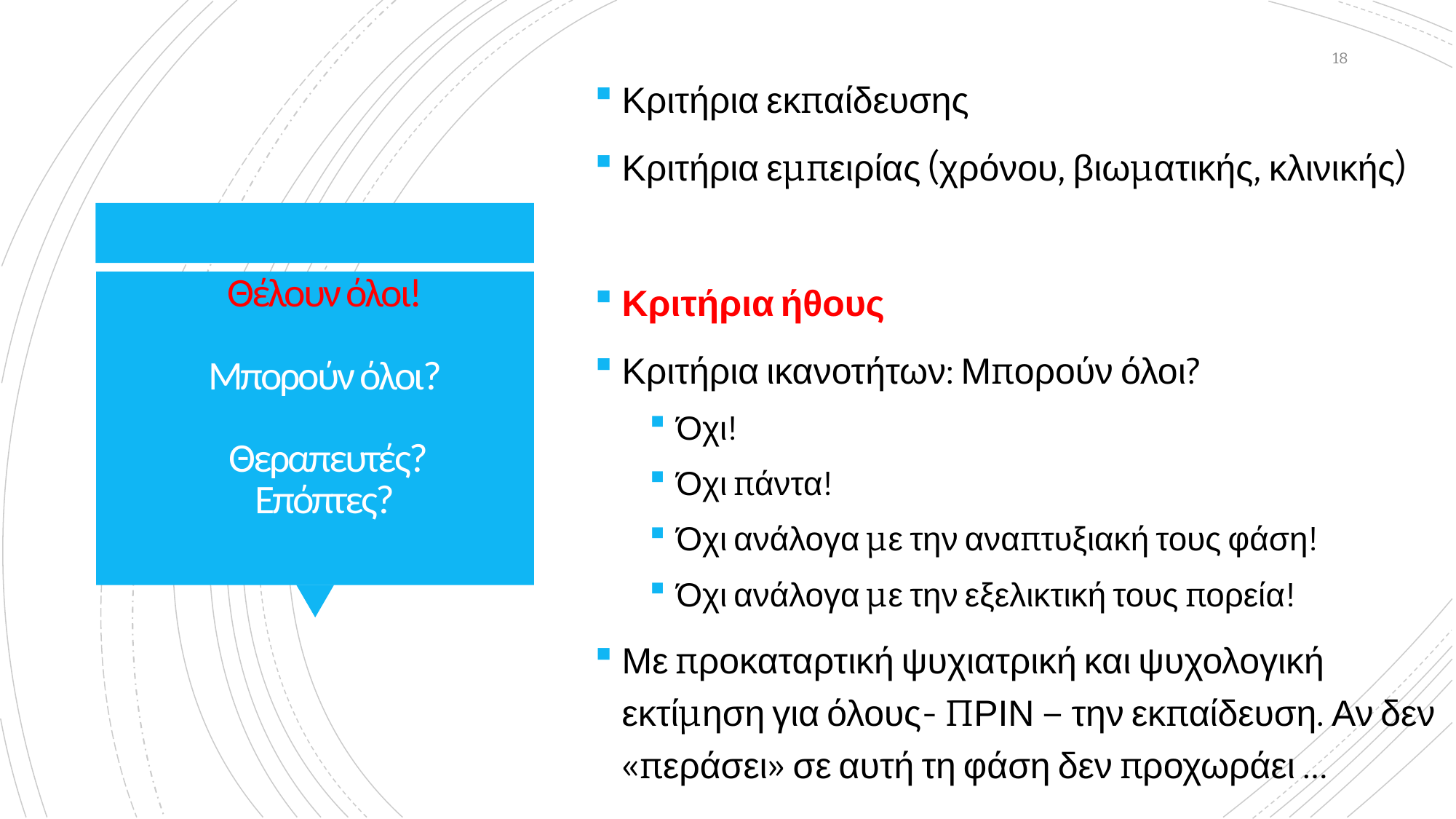

18
Κριτήρια εκπαίδευσης
Κριτήρια εμπειρίας (χρόνου, βιωματικής, κλινικής)

Κριτήρια ήθους
Κριτήρια ικανοτήτων: Μπορούν όλοι?
Όχι!
Όχι πάντα!
Όχι ανάλογα με την αναπτυξιακή τους φάση!
Όχι ανάλογα με την εξελικτική τους πορεία!
Με προκαταρτική ψυχιατρική και ψυχολογική εκτίμηση για όλους- ΠΡΙΝ – την εκπαίδευση. Αν δεν «περάσει» σε αυτή τη φάση δεν προχωράει …
# Θέλουν όλοι! Μπορούν όλοι? Θεραπευτές? Επόπτες?